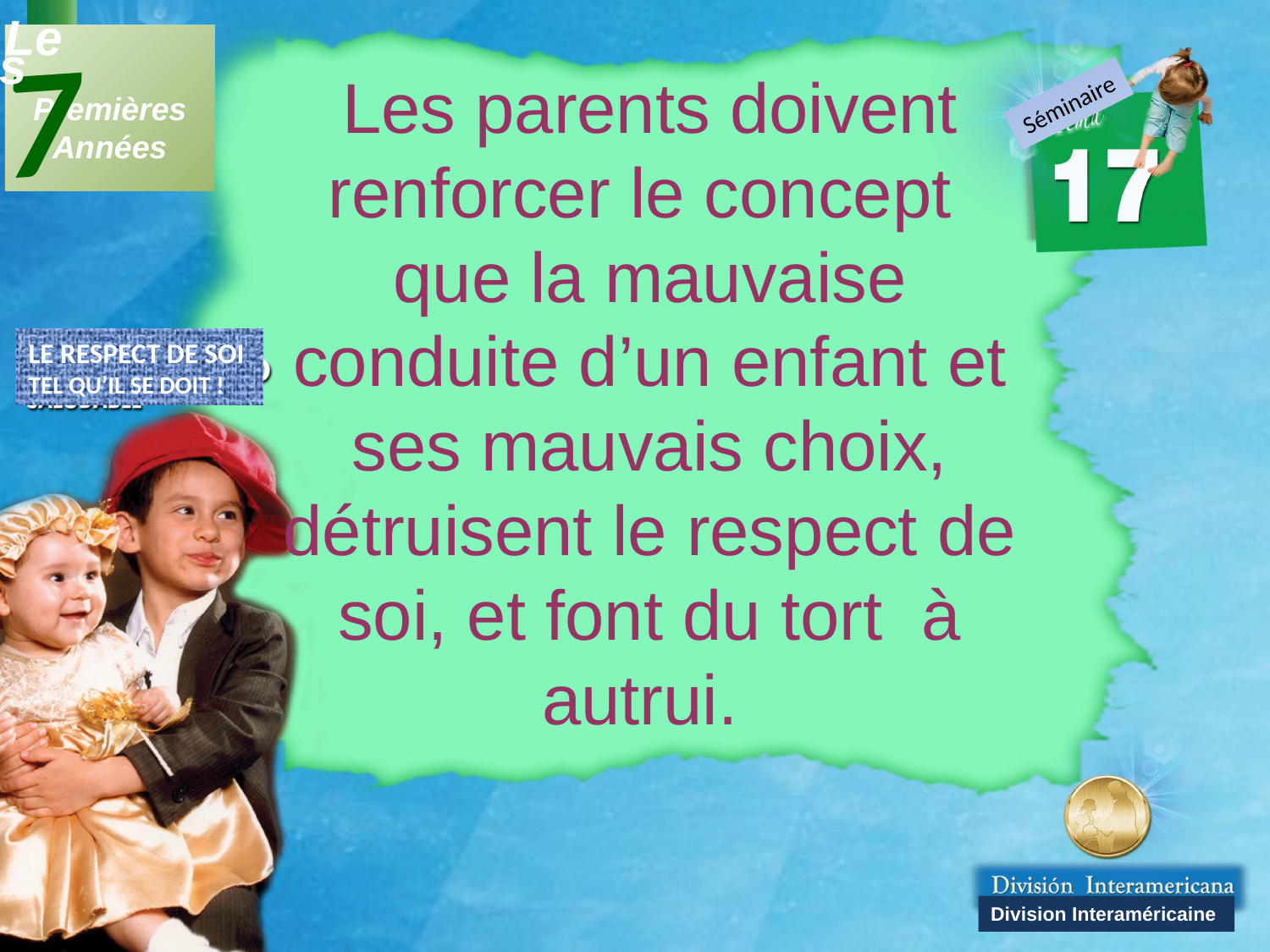

7
Les
         Premières
Années
Les parents doivent renforcer le concept  que la mauvaise conduite d’un enfant et ses mauvais choix, détruisent le respect de soi, et font du tort  à autrui.
Séminaire
LE RESPECT DE SOI
TEL QU’IL SE DOIT !
Division Interaméricaine